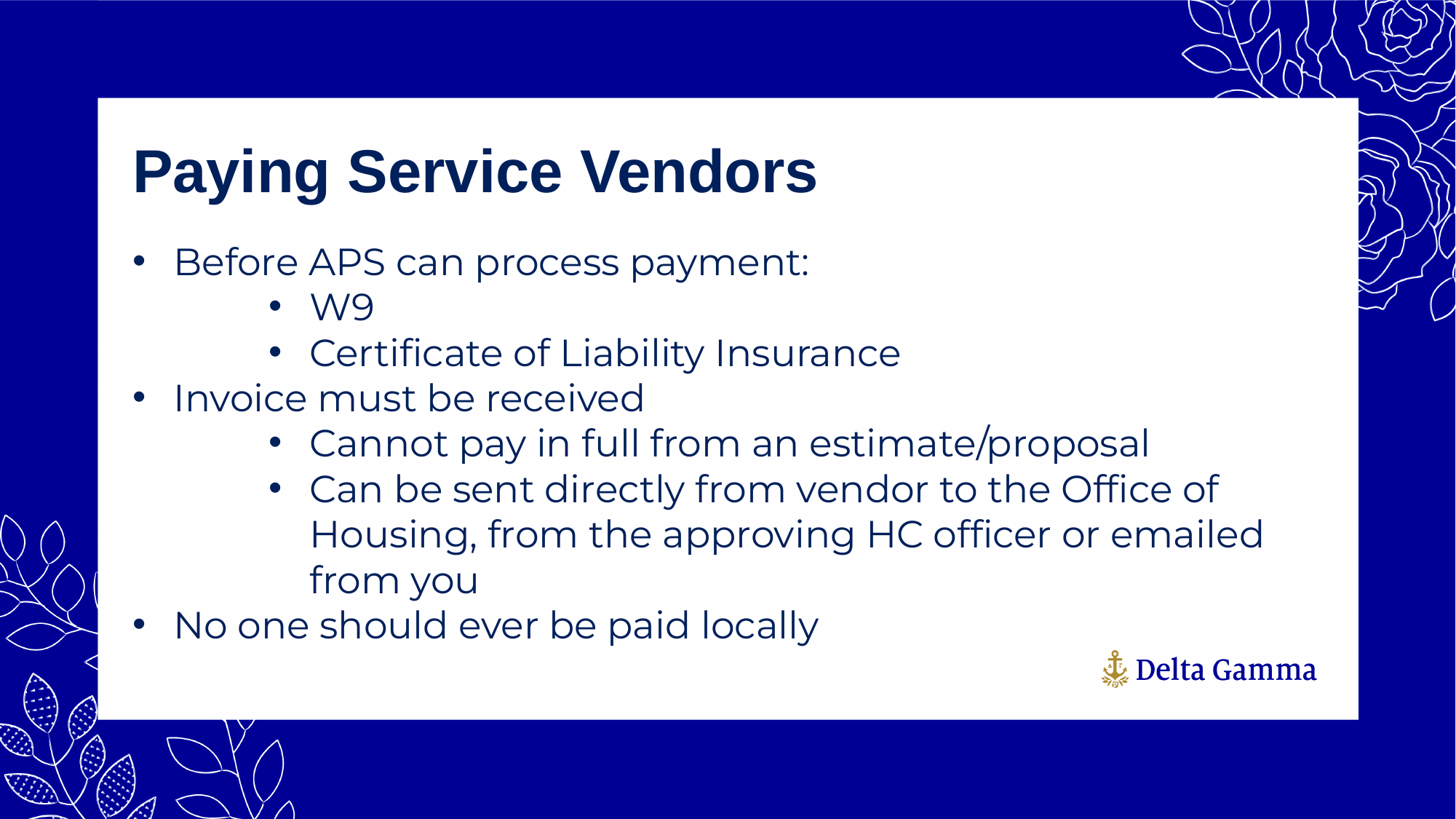

Paying Service Vendors
Before APS can process payment:
W9
Certificate of Liability Insurance
Invoice must be received
Cannot pay in full from an estimate/proposal
Can be sent directly from vendor to the Office of Housing, from the approving HC officer or emailed from you
No one should ever be paid locally